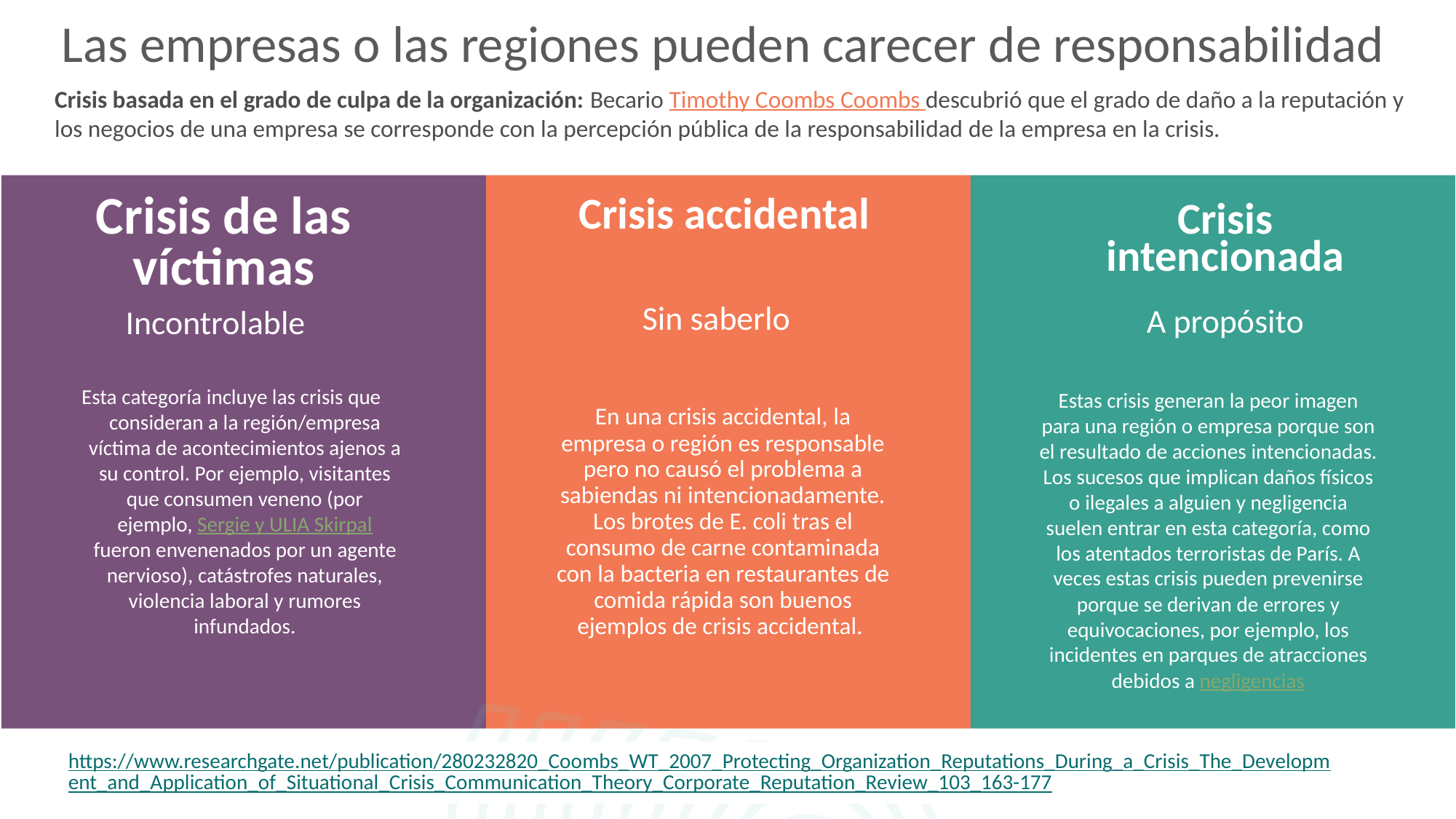

Las empresas o las regiones pueden carecer de responsabilidad

Crisis basada en el grado de culpa de la organización: Becario Timothy Coombs Coombs descubrió que el grado de daño a la reputación y los negocios de una empresa se corresponde con la percepción pública de la responsabilidad de la empresa en la crisis.

Crisis de las víctimas
Crisis accidental
Crisis intencionada
A propósito
Sin saberlo
Incontrolable
Esta categoría incluye las crisis que consideran a la región/empresa víctima de acontecimientos ajenos a su control. Por ejemplo, visitantes que consumen veneno (por ejemplo, Sergie y ULIA Skirpal fueron envenenados por un agente nervioso), catástrofes naturales, violencia laboral y rumores infundados.
Estas crisis generan la peor imagen para una región o empresa porque son el resultado de acciones intencionadas. Los sucesos que implican daños físicos o ilegales a alguien y negligencia suelen entrar en esta categoría, como los atentados terroristas de París. A veces estas crisis pueden prevenirse porque se derivan de errores y equivocaciones, por ejemplo, los incidentes en parques de atracciones debidos a negligencias
En una crisis accidental, la empresa o región es responsable pero no causó el problema a sabiendas ni intencionadamente. Los brotes de E. coli tras el consumo de carne contaminada con la bacteria en restaurantes de comida rápida son buenos ejemplos de crisis accidental.
https://www.researchgate.net/publication/280232820_Coombs_WT_2007_Protecting_Organization_Reputations_During_a_Crisis_The_Development_and_Application_of_Situational_Crisis_Communication_Theory_Corporate_Reputation_Review_103_163-177